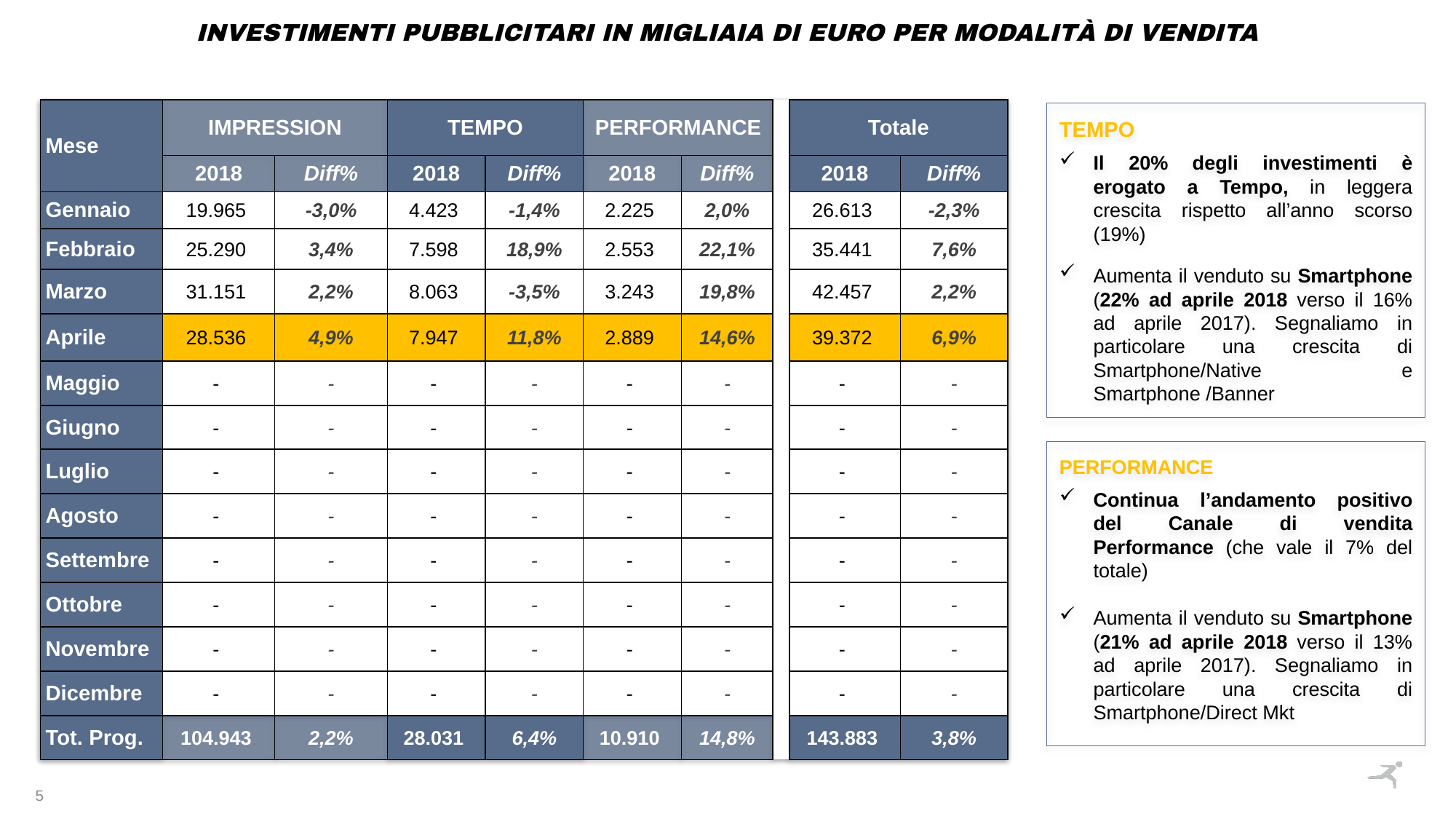

INVESTIMENTI PUBBLICITARI in migliaia di euro per MODALITà DI VENDITA
| Mese | IMPRESSION |  | TEMPO |  | PERFORMANCE |  |  | Totale |  |
| --- | --- | --- | --- | --- | --- | --- | --- | --- | --- |
|  | 2018 | Diff% | 2018 | Diff% | 2018 | Diff% |  | 2018 | Diff% |
| Gennaio | 19.965 | -3,0% | 4.423 | -1,4% | 2.225 | 2,0% |  | 26.613 | -2,3% |
| Febbraio | 25.290 | 3,4% | 7.598 | 18,9% | 2.553 | 22,1% |  | 35.441 | 7,6% |
| Marzo | 31.151 | 2,2% | 8.063 | -3,5% | 3.243 | 19,8% |  | 42.457 | 2,2% |
| Aprile | 28.536 | 4,9% | 7.947 | 11,8% | 2.889 | 14,6% |  | 39.372 | 6,9% |
| Maggio | - | - | - | - | - | - |  | - | - |
| Giugno | - | - | - | - | - | - |  | - | - |
| Luglio | - | - | - | - | - | - |  | - | - |
| Agosto | - | - | - | - | - | - |  | - | - |
| Settembre | - | - | - | - | - | - |  | - | - |
| Ottobre | - | - | - | - | - | - |  | - | - |
| Novembre | - | - | - | - | - | - |  | - | - |
| Dicembre | - | - | - | - | - | - |  | - | - |
| Tot. Prog. | 104.943 | 2,2% | 28.031 | 6,4% | 10.910 | 14,8% |  | 143.883 | 3,8% |
TEMPO

Il 20% degli investimenti è erogato a Tempo, in leggera crescita rispetto all’anno scorso (19%)

Aumenta il venduto su Smartphone (22% ad aprile 2018 verso il 16% ad aprile 2017). Segnaliamo in particolare una crescita di Smartphone/Native e Smartphone /Banner
PERFORMANCE

Continua l’andamento positivo del Canale di vendita Performance (che vale il 7% del totale)

Aumenta il venduto su Smartphone (21% ad aprile 2018 verso il 13% ad aprile 2017). Segnaliamo in particolare una crescita di Smartphone/Direct Mkt

5